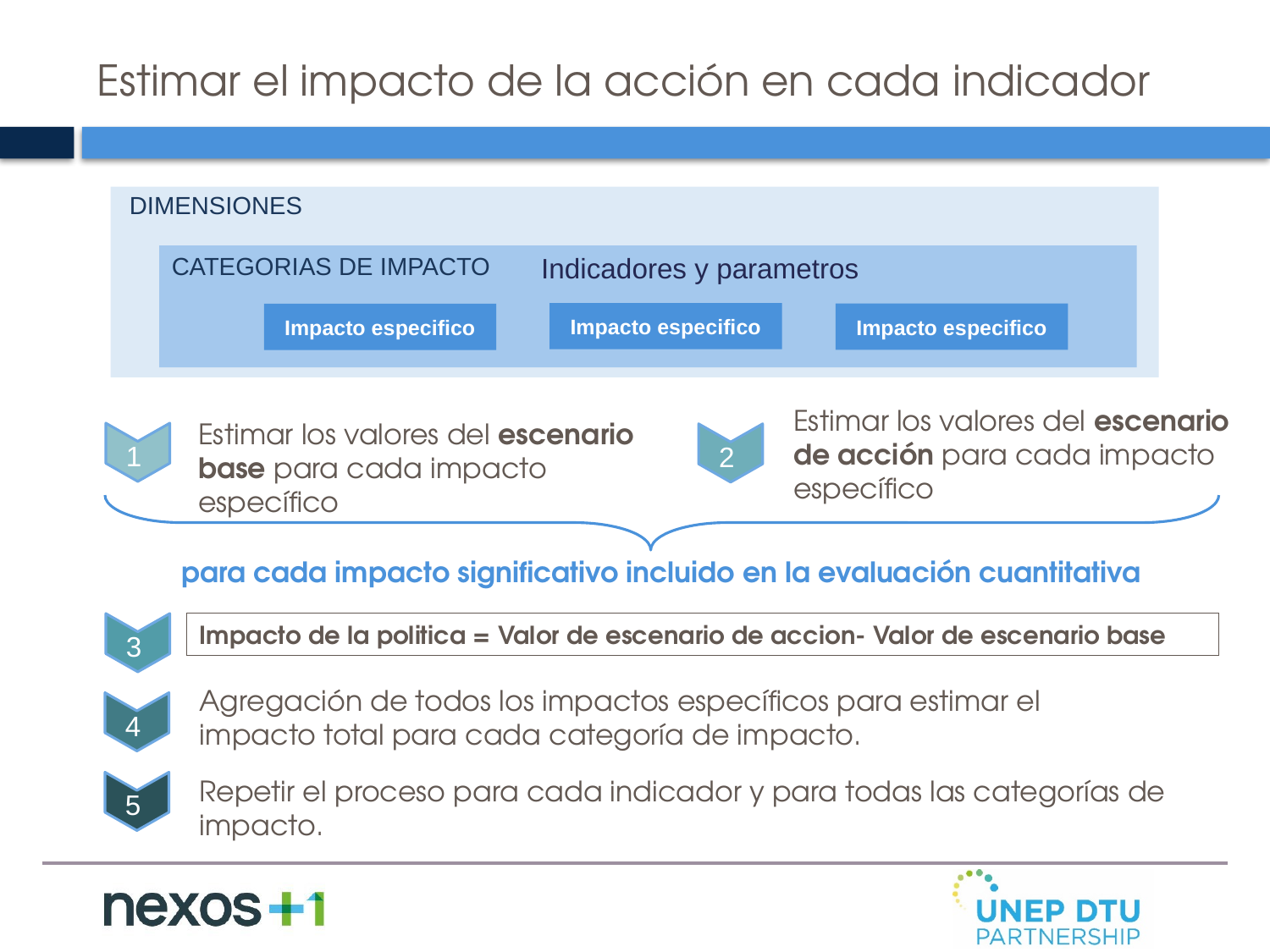

para cada impacto significativo incluido en la evaluación cuantitativa
# Estimar el impacto de la acción en cada indicador
DIMENSIONES

CATEGORIAS DE IMPACTO

Impacto especifico
Indicadores y parametros
Impacto especifico
Impacto especifico
Estimar los valores del escenario de acción para cada impacto específico

Estimar los valores del escenario base para cada impacto específico
1
2
3
Impacto de la politica = Valor de escenario de accion- Valor de escenario base
Agregación de todos los impactos específicos para estimar el impacto total para cada categoría de impacto.
4
Repetir el proceso para cada indicador y para todas las categorías de impacto.
5